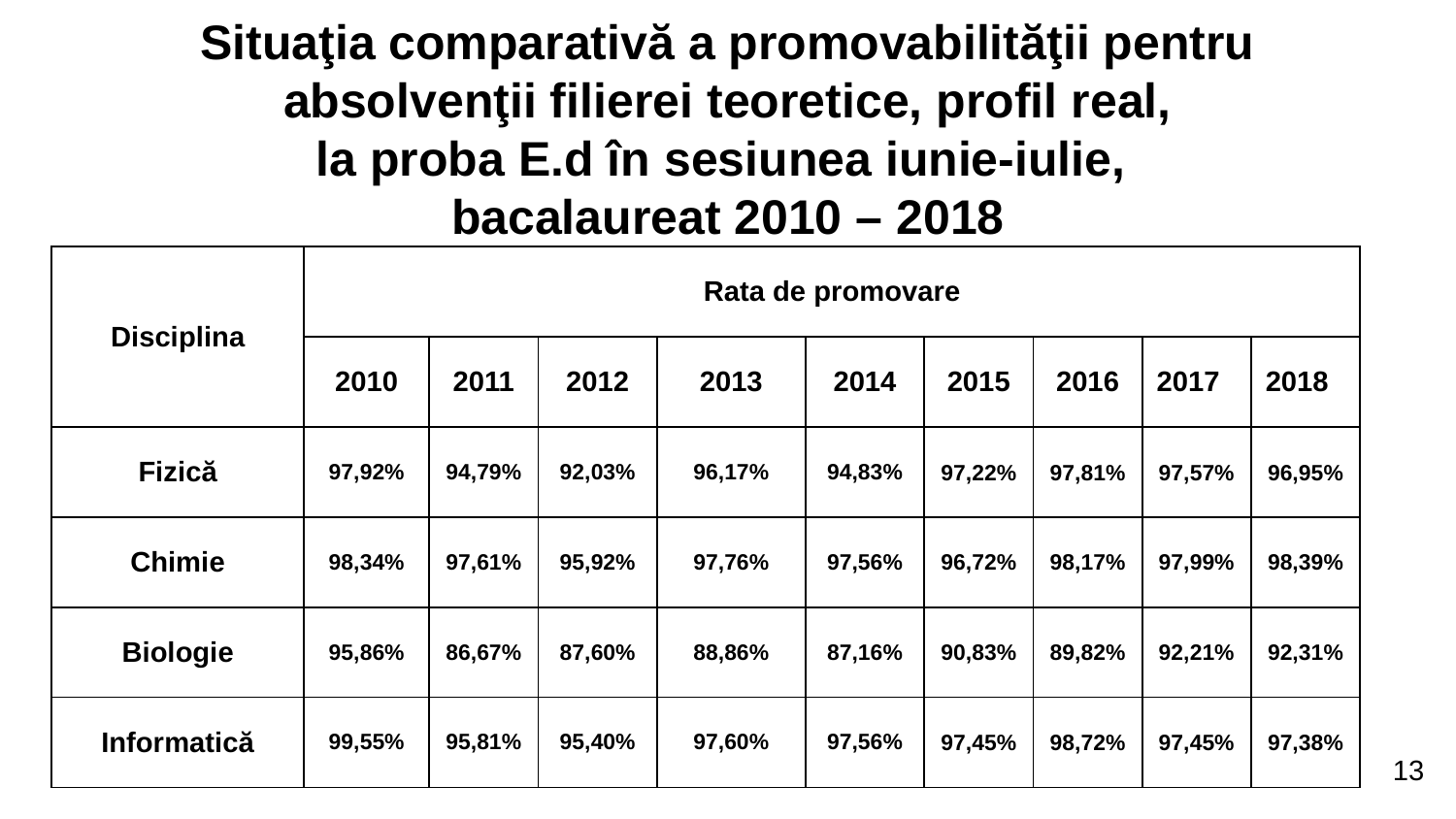

# Situaţia comparativă a promovabilităţii pentru absolvenţii filierei teoretice, profil real, la proba E.d în sesiunea iunie-iulie, bacalaureat 2010 – 2018
| Disciplina | Rata de promovare |  |  |  |  |  |  |  |  |
| --- | --- | --- | --- | --- | --- | --- | --- | --- | --- |
|  | 2010 | 2011 | 2012 | 2013 | 2014 | 2015 | 2016 | 2017 | 2018 |
| Fizică | 97,92% | 94,79% | 92,03% | 96,17% | 94,83% | 97,22% | 97,81% | 97,57% | 96,95% |
| Chimie | 98,34% | 97,61% | 95,92% | 97,76% | 97,56% | 96,72% | 98,17% | 97,99% | 98,39% |
| Biologie | 95,86% | 86,67% | 87,60% | 88,86% | 87,16% | 90,83% | 89,82% | 92,21% | 92,31% |
| Informatică | 99,55% | 95,81% | 95,40% | 97,60% | 97,56% | 97,45% | 98,72% | 97,45% | 97,38% |
13